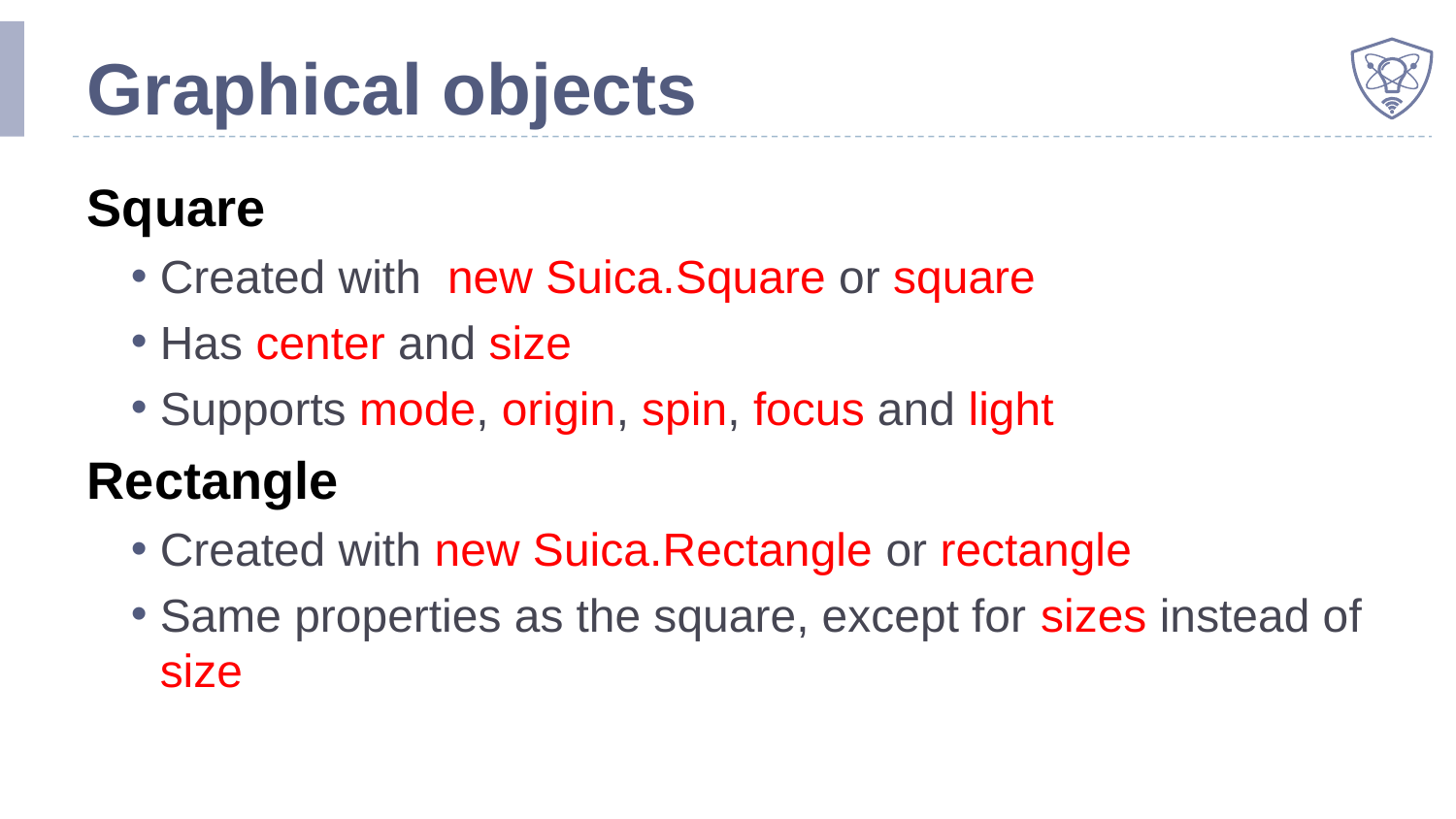

# Graphical objects
Square
Created with  new Suica.Square or square
Has center and size
Supports mode, origin, spin, focus and light
Rectangle
Created with new Suica.Rectangle or rectangle
Same properties as the square, except for sizes instead of size